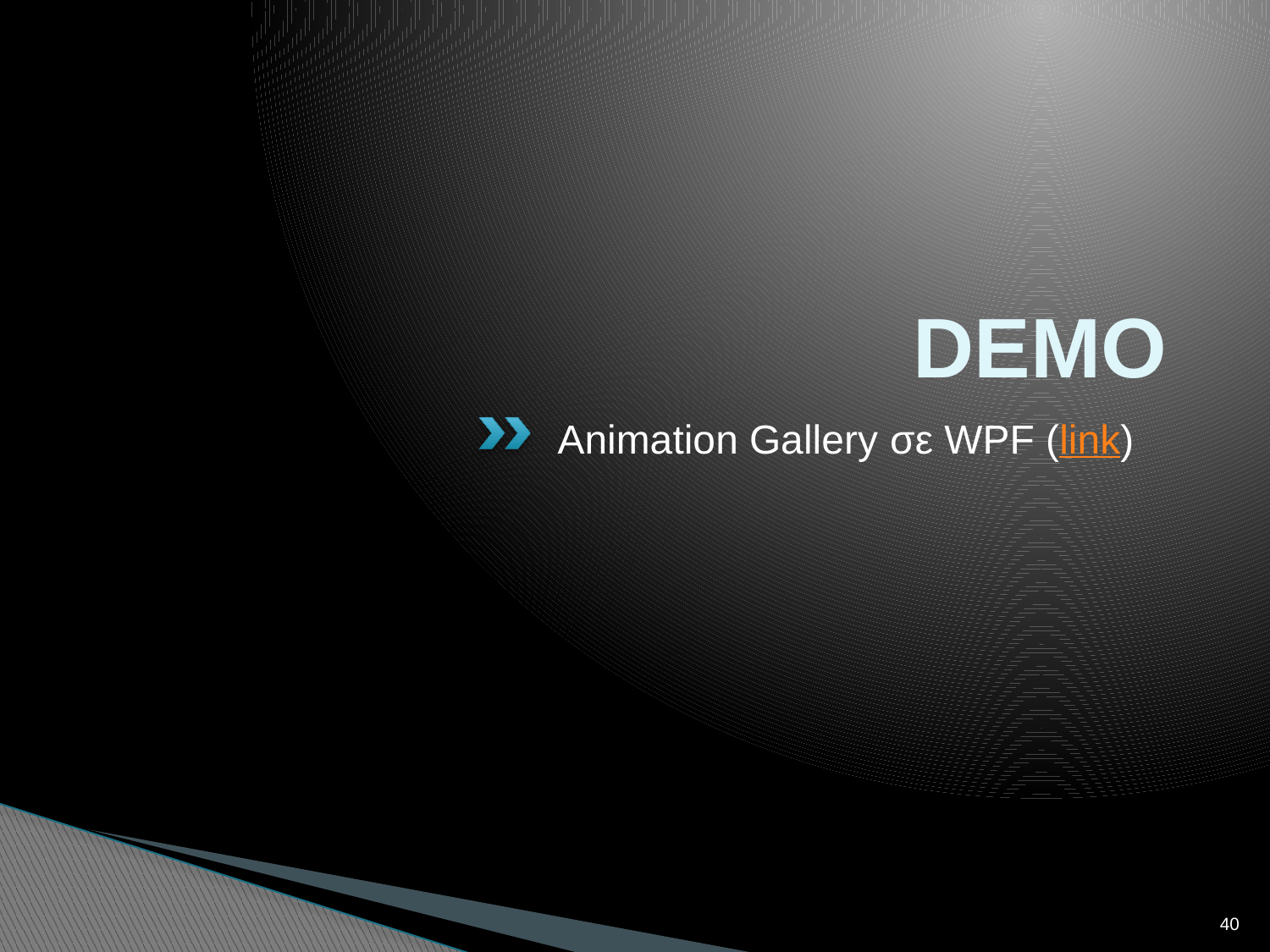

# DEMO
Animation Gallery σε WPF (link)
40